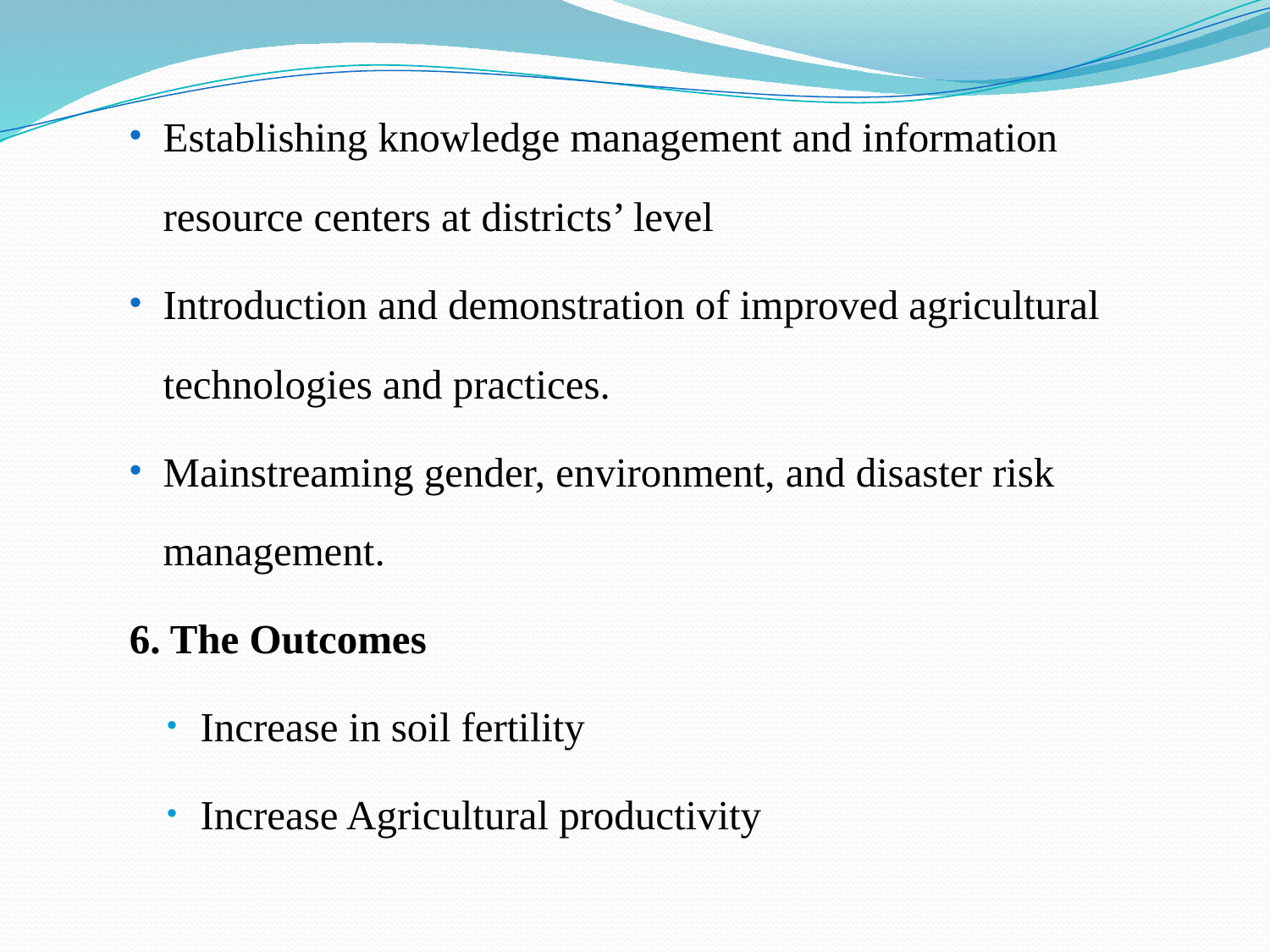

Establishing knowledge management and information resource centers at districts’ level
Introduction and demonstration of improved agricultural technologies and practices.
Mainstreaming gender, environment, and disaster risk management.
6. The Outcomes
Increase in soil fertility
Increase Agricultural productivity